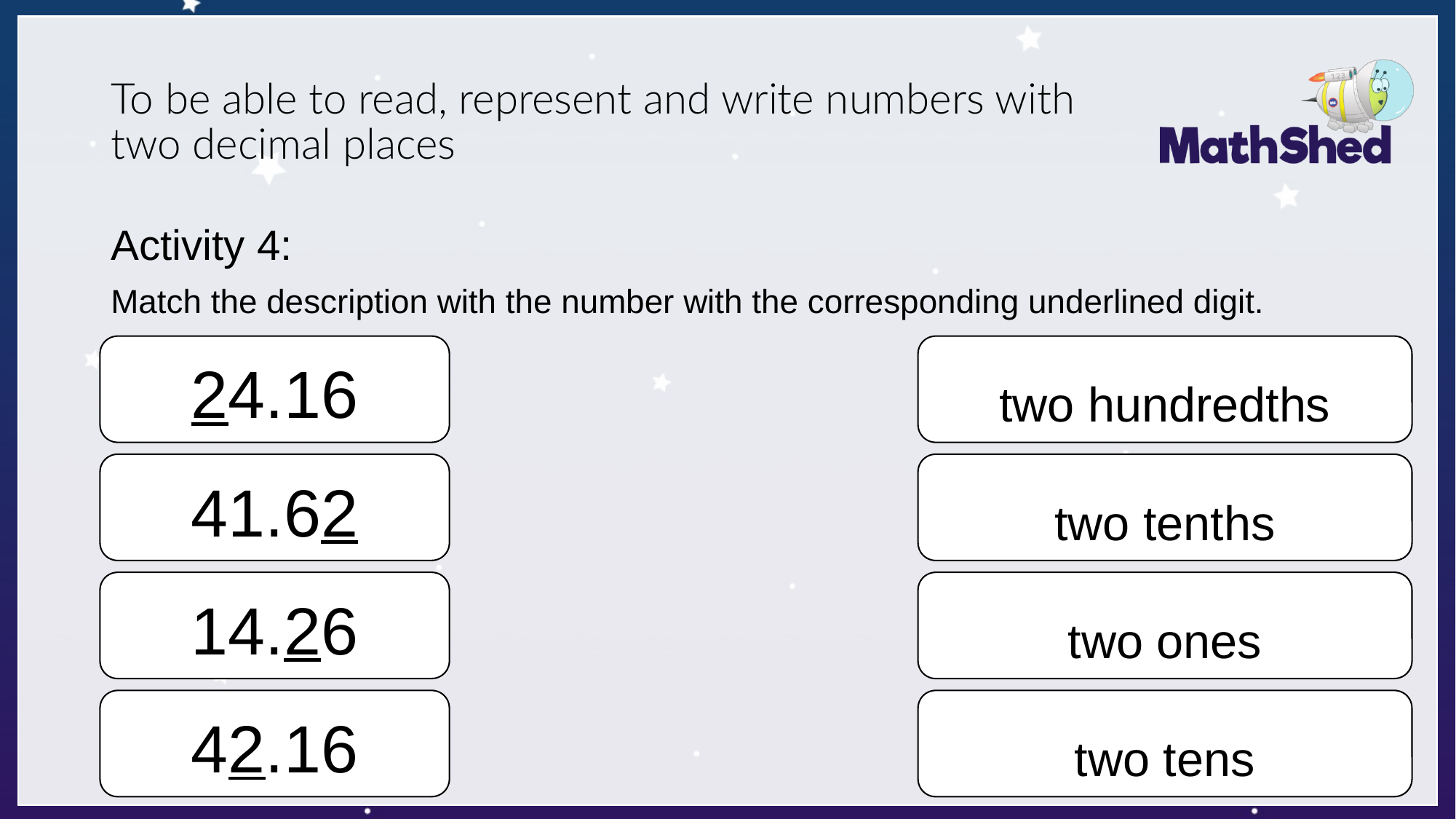

# To be able to read, represent and write numbers with two decimal places
Activity 4:
Match the description with the number with the corresponding underlined digit.

24.16
two hundredths
41.62
two tenths
14.26
two ones
42.16
two tens